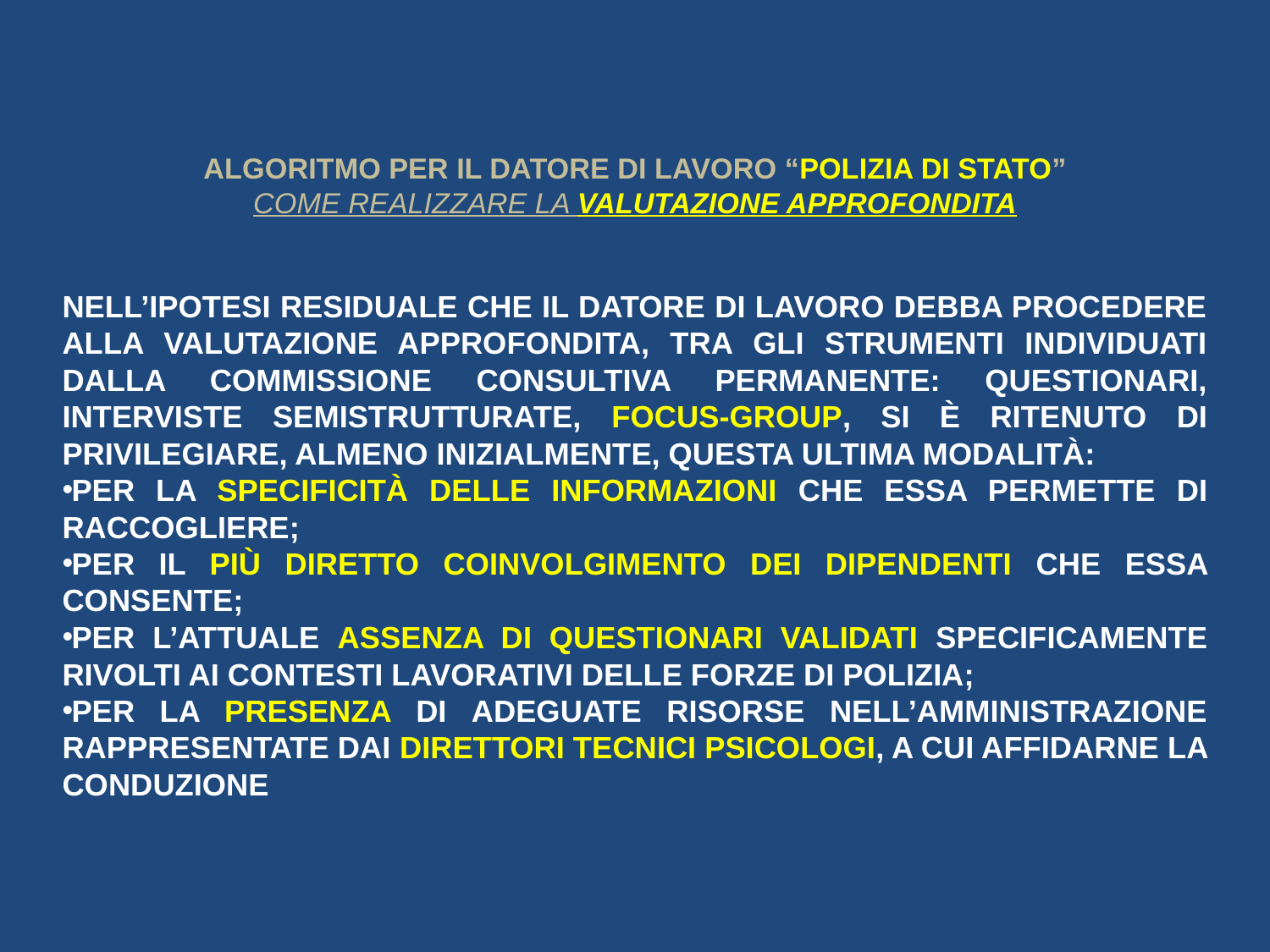

# ALGORITMO PER IL DATORE DI LAVORO “POLIZIA DI STATO” COME REALIZZARE LA VALUTAZIONE APPROFONDITA
NELL’IPOTESI RESIDUALE CHE IL DATORE DI LAVORO DEBBA PROCEDERE ALLA VALUTAZIONE APPROFONDITA, TRA GLI STRUMENTI INDIVIDUATI DALLA COMMISSIONE CONSULTIVA PERMANENTE: QUESTIONARI, INTERVISTE SEMISTRUTTURATE, FOCUS-GROUP, SI È RITENUTO DI PRIVILEGIARE, ALMENO INIZIALMENTE, QUESTA ULTIMA MODALITÀ:
PER LA SPECIFICITÀ DELLE INFORMAZIONI CHE ESSA PERMETTE DI RACCOGLIERE;
PER IL PIÙ DIRETTO COINVOLGIMENTO DEI DIPENDENTI CHE ESSA CONSENTE;
PER L’ATTUALE ASSENZA DI QUESTIONARI VALIDATI SPECIFICAMENTE RIVOLTI AI CONTESTI LAVORATIVI DELLE FORZE DI POLIZIA;
PER LA PRESENZA DI ADEGUATE RISORSE NELL’AMMINISTRAZIONE RAPPRESENTATE DAI DIRETTORI TECNICI PSICOLOGI, A CUI AFFIDARNE LA CONDUZIONE